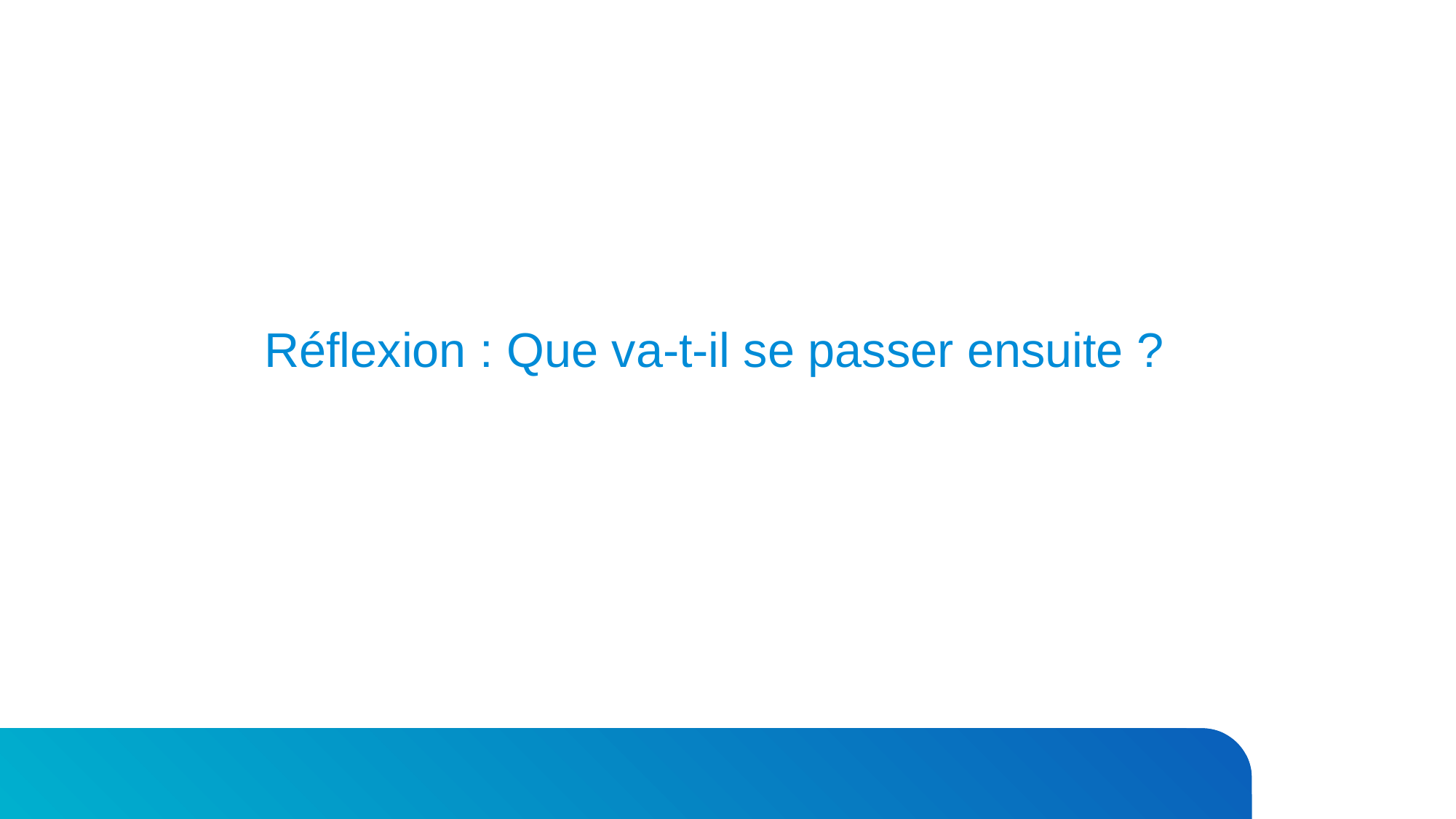

# Réflexion : Que va-t-il se passer ensuite ?